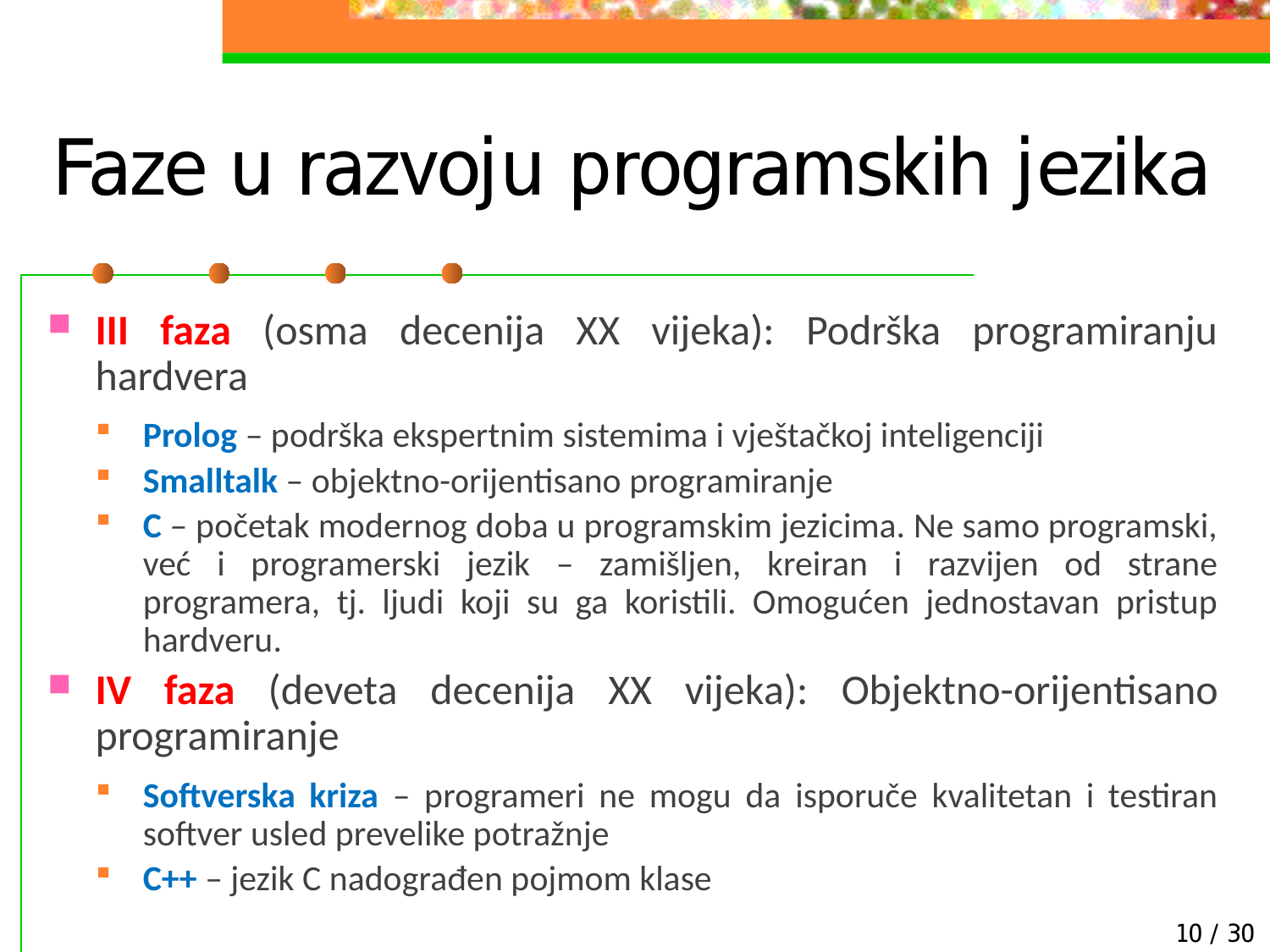

# Faze u razvoju programskih jezika
III faza (osma decenija XX vijeka): Podrška programiranju hardvera
Prolog – podrška ekspertnim sistemima i vještačkoj inteligenciji
Smalltalk – objektno-orijentisano programiranje
C – početak modernog doba u programskim jezicima. Ne samo programski, već i programerski jezik – zamišljen, kreiran i razvijen od strane programera, tj. ljudi koji su ga koristili. Omogućen jednostavan pristup hardveru.
IV faza (deveta decenija XX vijeka): Objektno-orijentisano programiranje
Softverska kriza – programeri ne mogu da isporuče kvalitetan i testiran softver usled prevelike potražnje
C++ – jezik C nadograđen pojmom klase
10 / 30